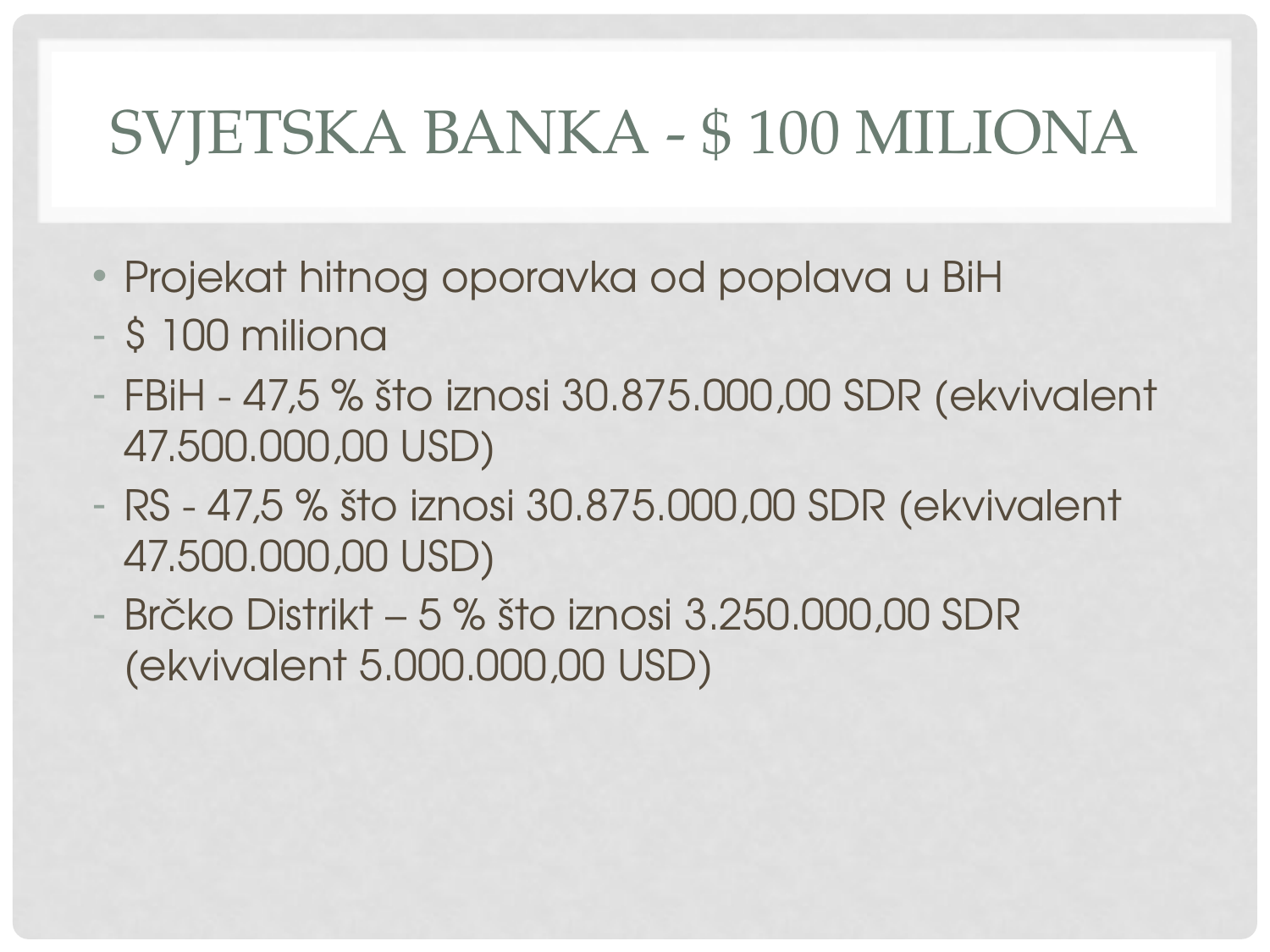

# Svjetska banka - $ 100 miliona
Projekat hitnog oporavka od poplava u BiH
$ 100 miliona
FBiH - 47,5 % što iznosi 30.875.000,00 SDR (ekvivalent 47.500.000,00 USD)
RS - 47,5 % što iznosi 30.875.000,00 SDR (ekvivalent 47.500.000,00 USD)
Brčko Distrikt – 5 % što iznosi 3.250.000,00 SDR (ekvivalent 5.000.000,00 USD)